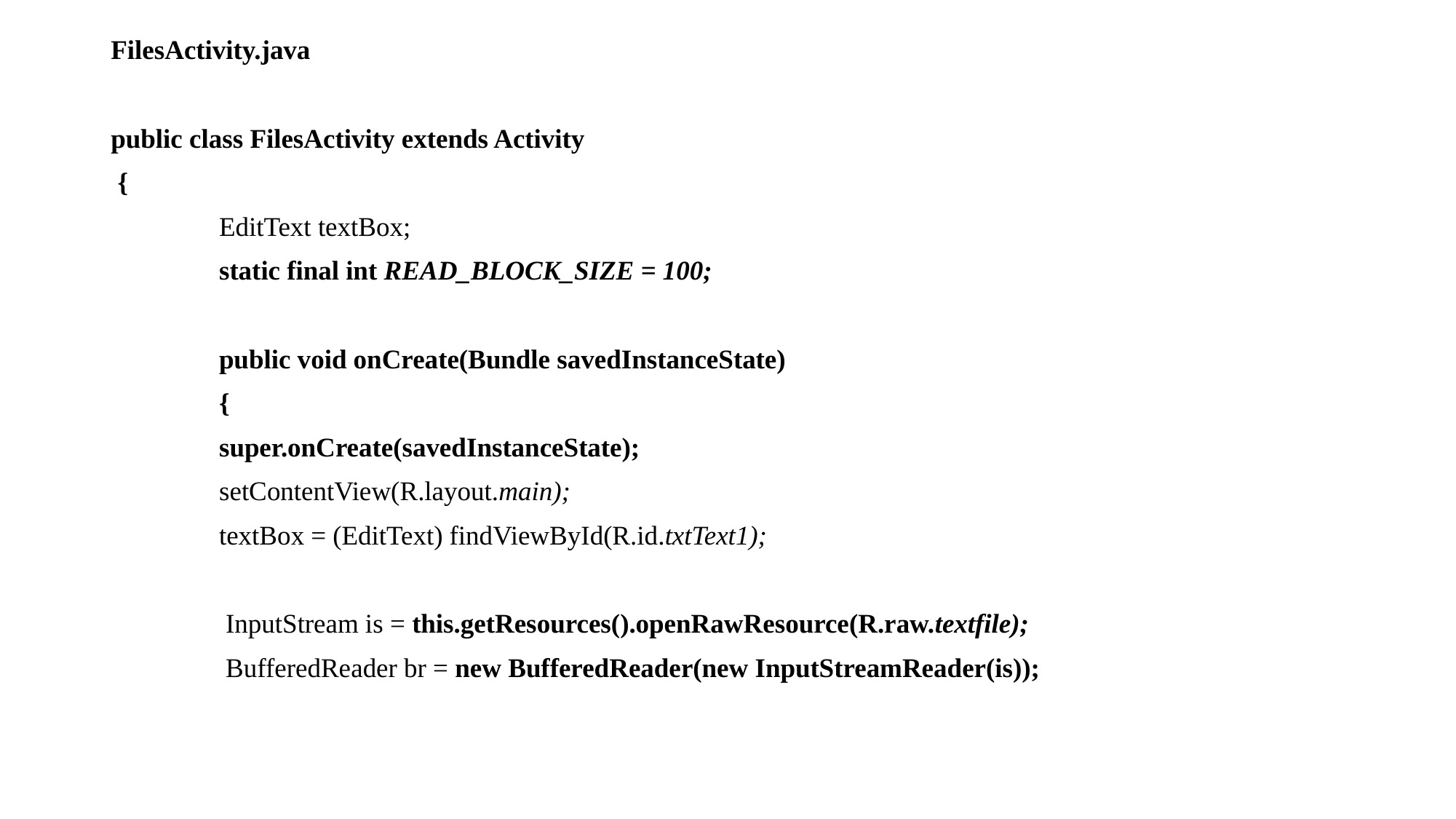

FilesActivity.java

public class FilesActivity extends Activity
 {
	EditText textBox;
	static final int READ_BLOCK_SIZE = 100;

	public void onCreate(Bundle savedInstanceState)
	{
		super.onCreate(savedInstanceState);
		setContentView(R.layout.main);
		textBox = (EditText) findViewById(R.id.txtText1);

       		 InputStream is = this.getResources().openRawResource(R.raw.textfile);
        		 BufferedReader br = new BufferedReader(new InputStreamReader(is));